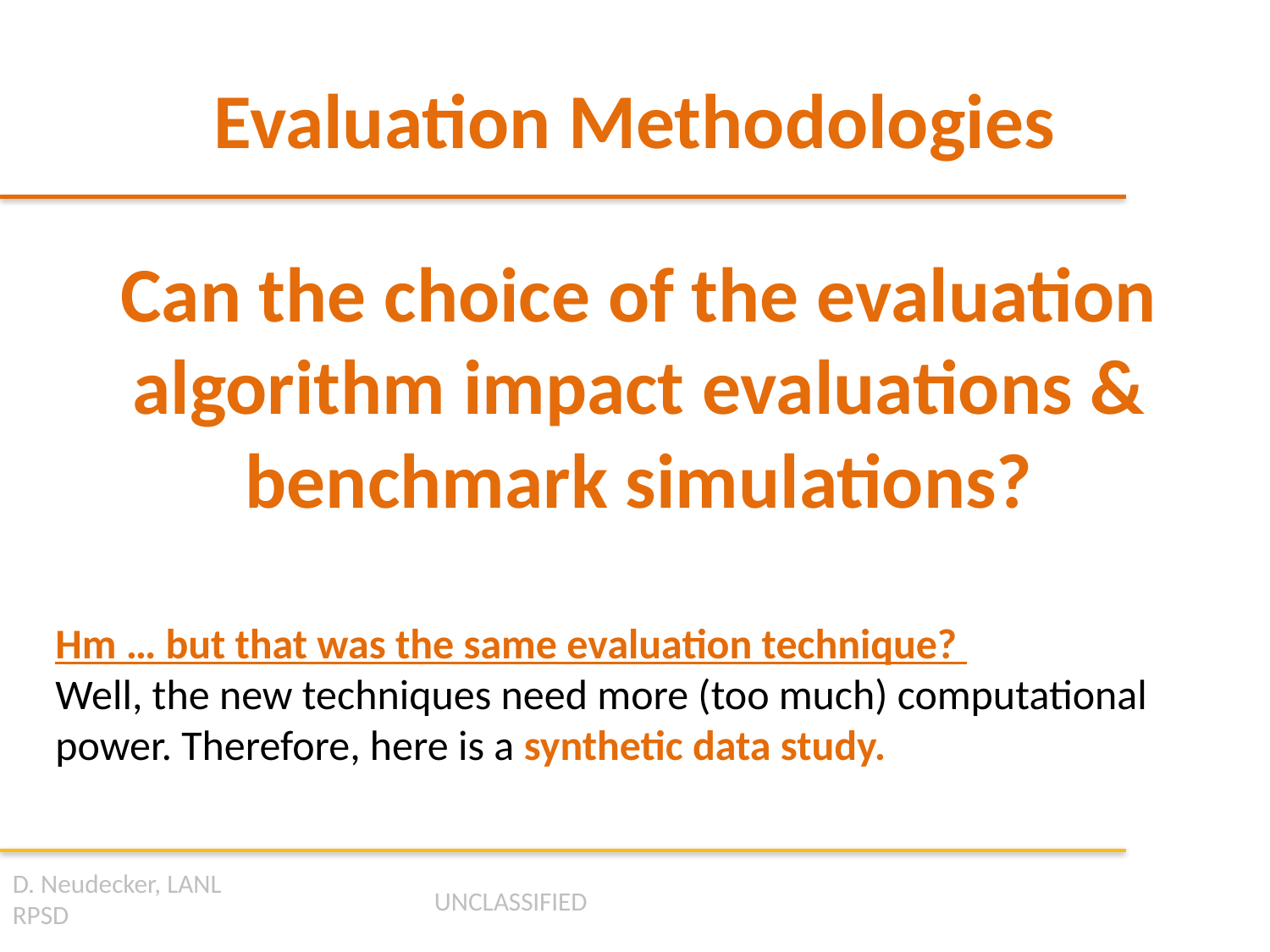

# Evaluation Methodologies
Can the choice of the evaluation algorithm impact evaluations & benchmark simulations?

Hm … but that was the same evaluation technique?
Well, the new techniques need more (too much) computational power. Therefore, here is a synthetic data study.
D. Neudecker, LANL
RPSD
UNCLASSIFIED